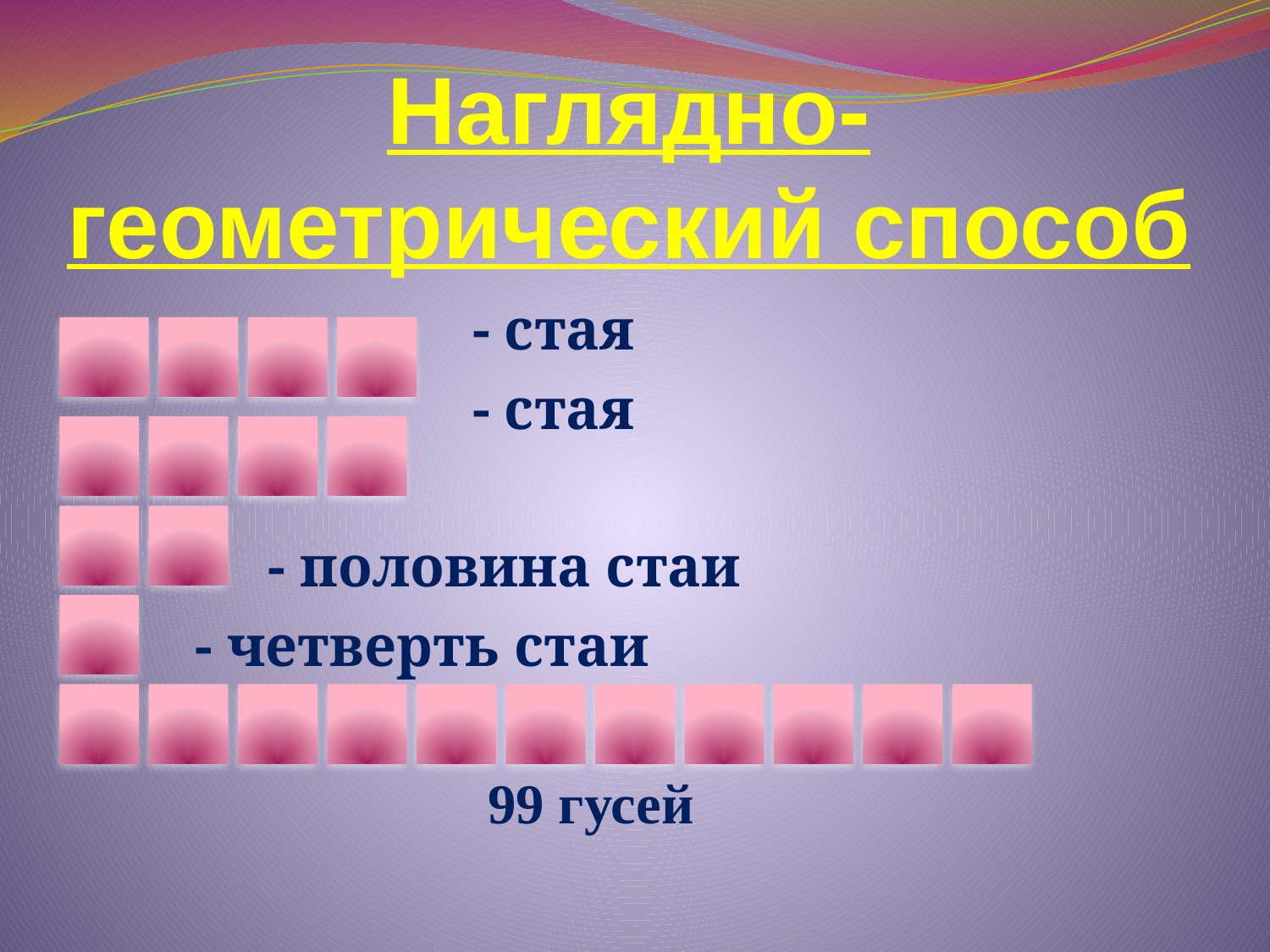

# Наглядно-геометрический способ
                               - стая
                               - стая

                 - половина стаи
            - четверть стаи

                                 99 гусей